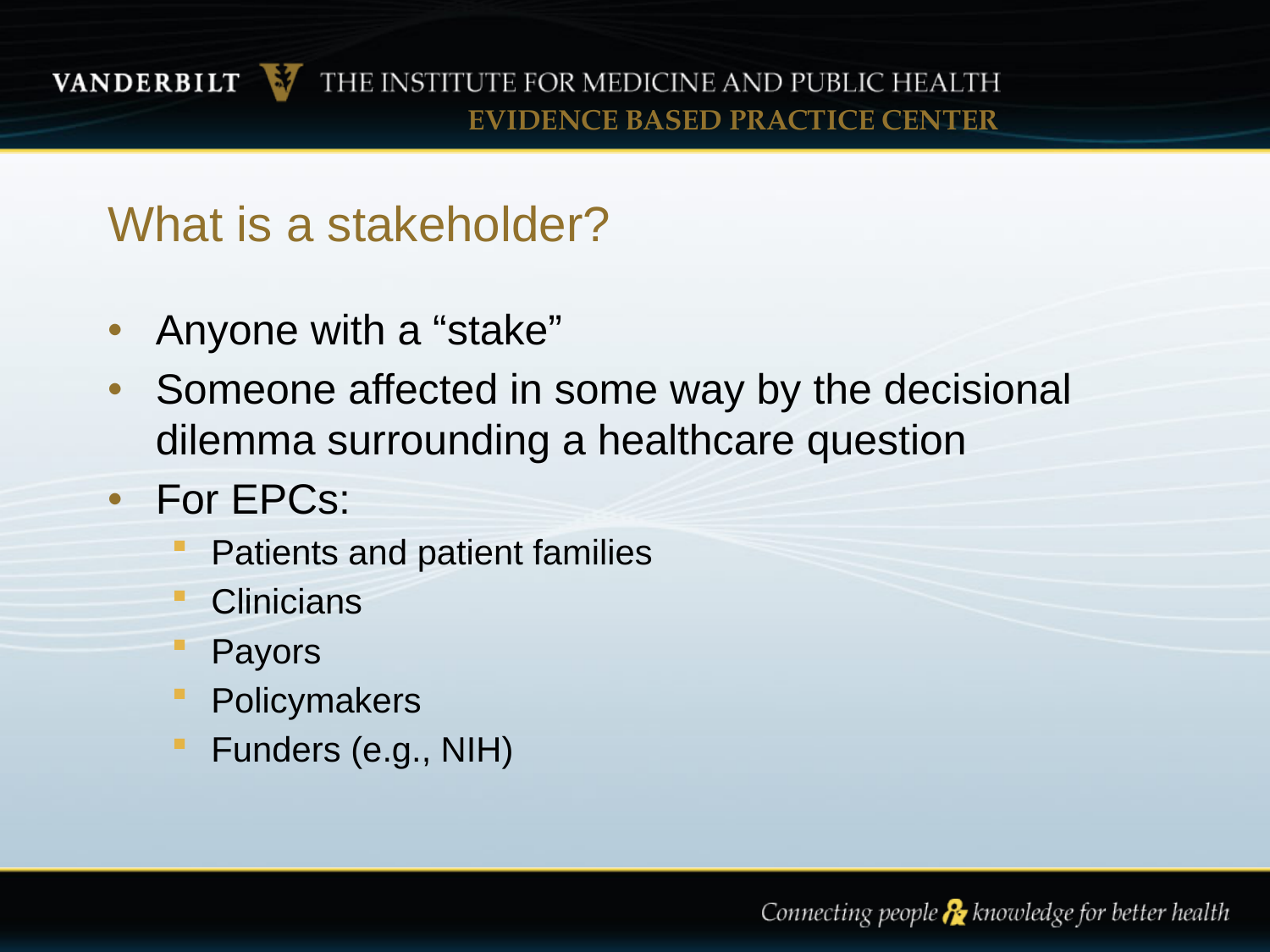

# What is a stakeholder?
Anyone with a “stake”
Someone affected in some way by the decisional dilemma surrounding a healthcare question
For EPCs:
Patients and patient families
Clinicians
Payors
Policymakers
Funders (e.g., NIH)